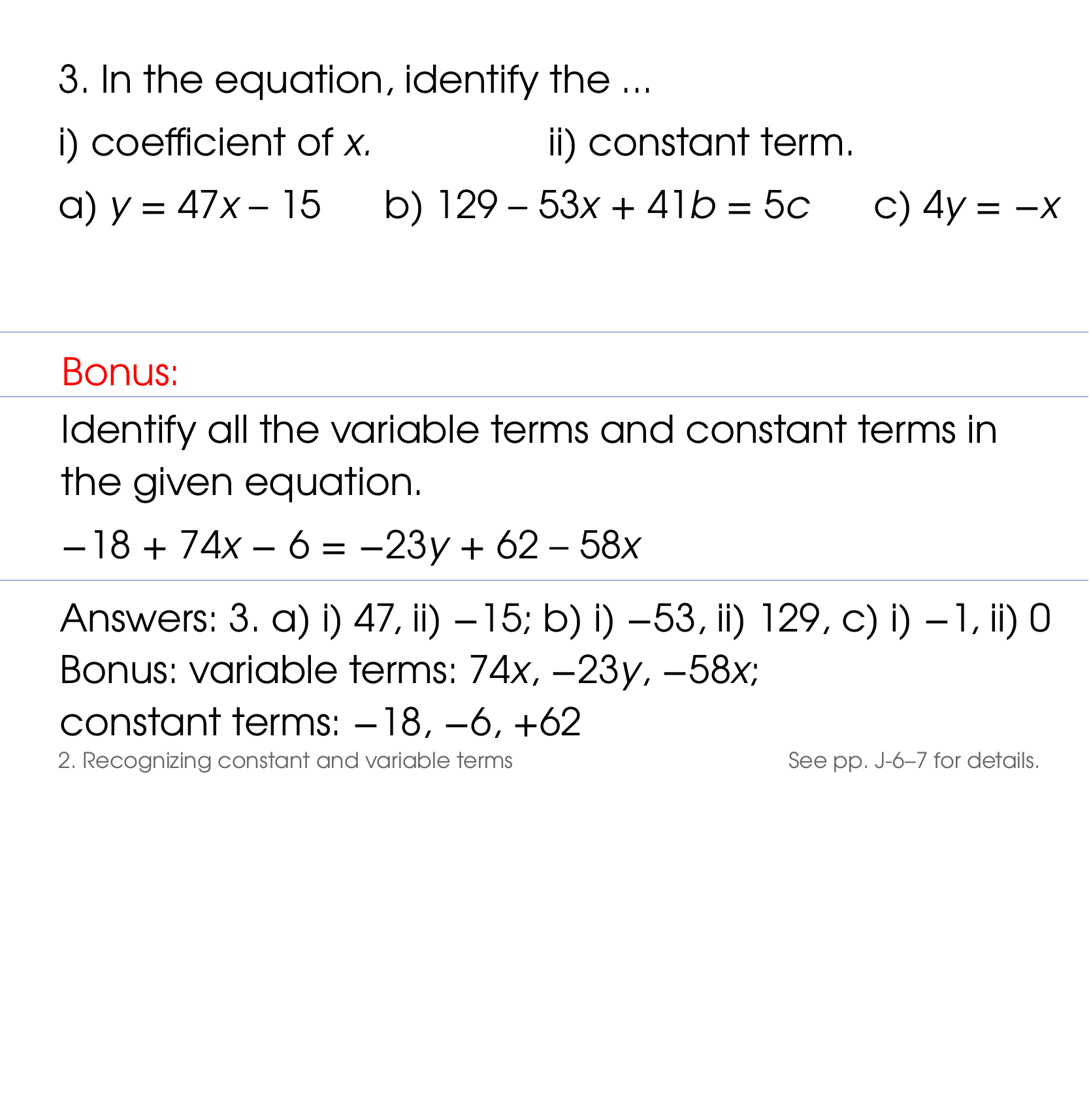

3. In the equation, identify the ...
i) coefficient of x.		ii) constant term.
a) y = 47x – 15	   b) 129 – 53x + 41b = 5c      c) 4y = −x
Bonus:
Identify all the variable terms and constant terms in the given equation.
−18 + 74x − 6 = −23y + 62 – 58x
Answers: 3. a) i) 47, ii) −15; b) i) −53, ii) 129, c) i) −1, ii) 0 Bonus: variable terms: 74x, −23y, −58x;
constant terms: −18, −6, +62
2. Recognizing constant and variable terms
See pp. J-6–7 for details.